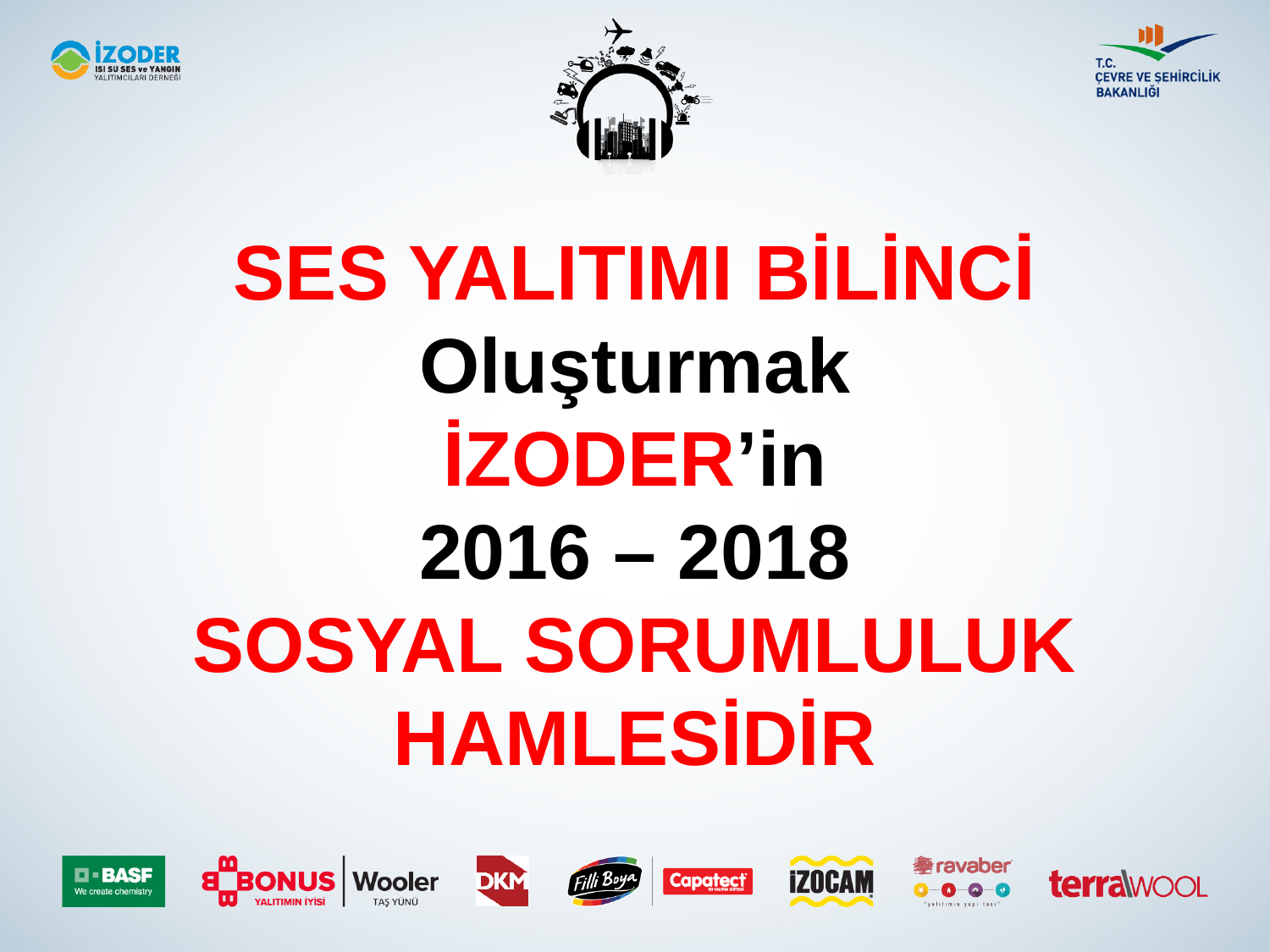

SES YALITIMI BİLİNCİ
Oluşturmak
İZODER’in
2016 – 2018
SOSYAL SORUMLULUK
HAMLESİDİR